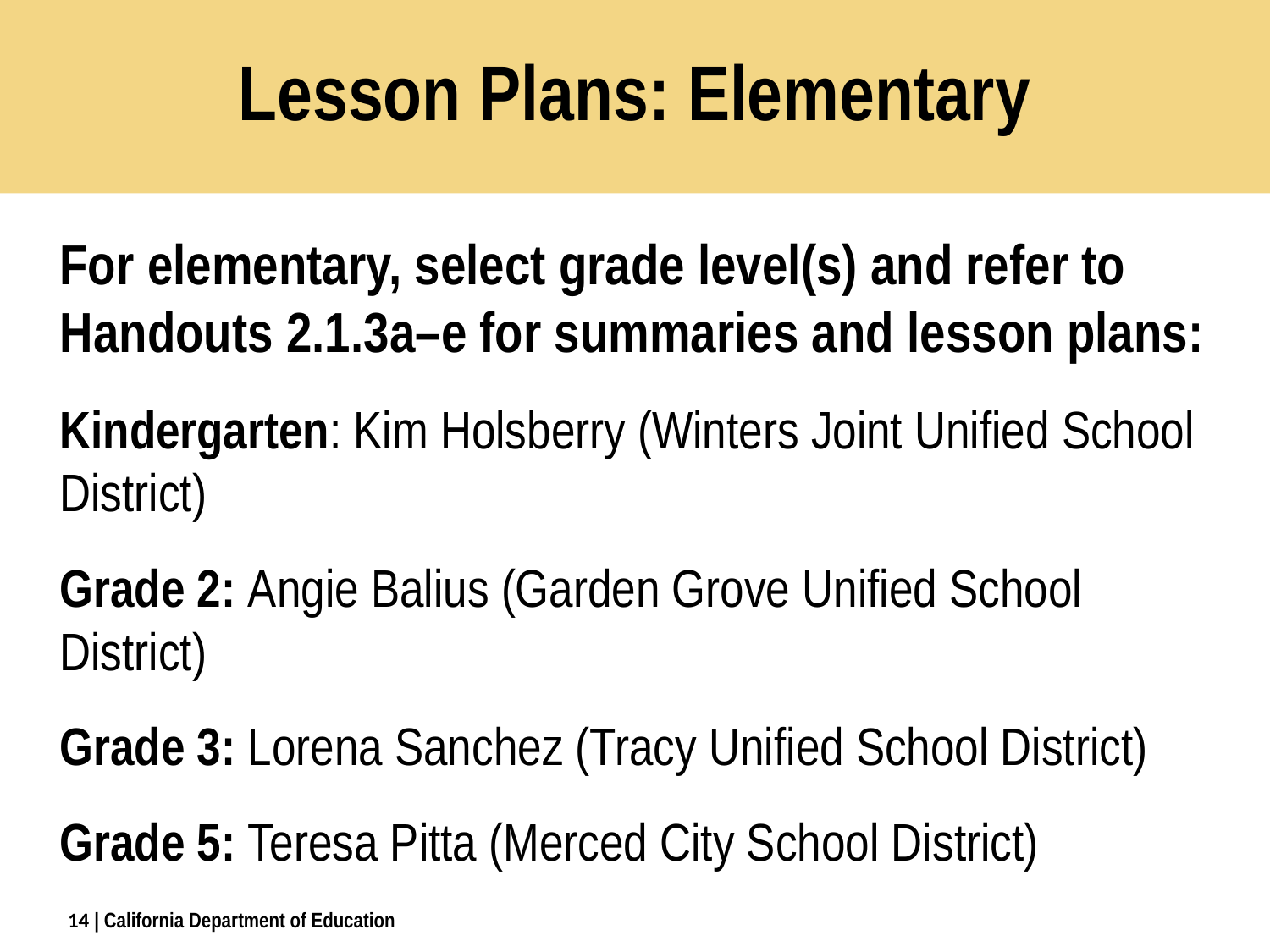

# Lesson Plans: Elementary
For elementary, select grade level(s) and refer to Handouts 2.1.3a–e for summaries and lesson plans:
Kindergarten: Kim Holsberry (Winters Joint Unified School District)
Grade 2: Angie Balius (Garden Grove Unified School District)
Grade 3: Lorena Sanchez (Tracy Unified School District)
Grade 5: Teresa Pitta (Merced City School District)

14
| California Department of Education